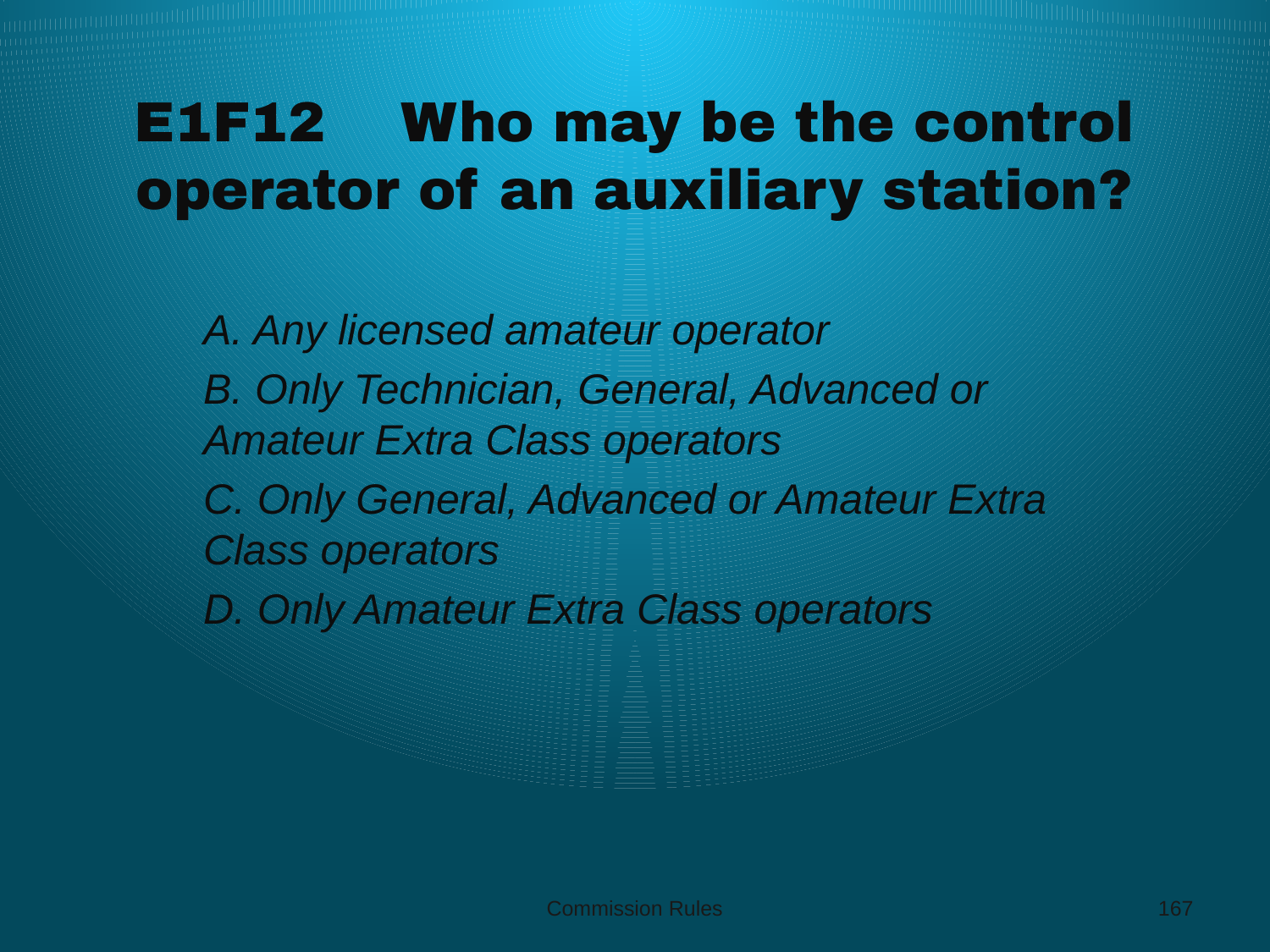

# E1F12    Who may be the control operator of an auxiliary station?
A. Any licensed amateur operator
B. Only Technician, General, Advanced or Amateur Extra Class operators
C. Only General, Advanced or Amateur Extra Class operators
D. Only Amateur Extra Class operators
Commission Rules
167